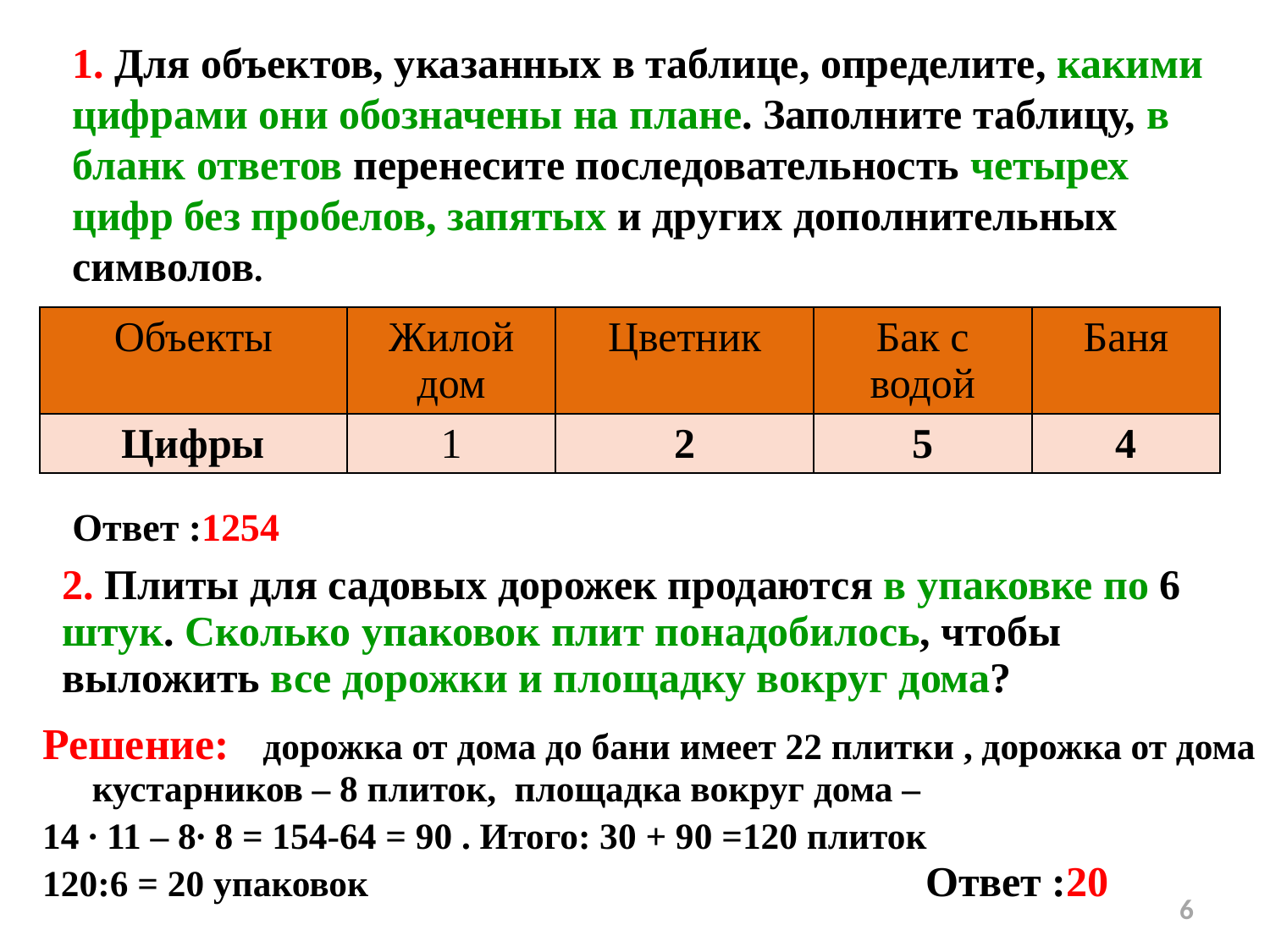

1. Для объектов, указанных в таблице, определите, какими цифрами они обозначены на плане. Заполните таблицу, в бланк ответов перенесите последовательность четырех цифр без пробелов, запятых и других дополнительных символов.
#
| Объекты | Жилой дом | Цветник | Бак с водой | Баня |
| --- | --- | --- | --- | --- |
| Цифры | 1 | 2 | 5 | 4 |
Ответ :1254
2. Плиты для садовых дорожек продаются в упаковке по 6 штук. Сколько упаковок плит понадобилось, чтобы выложить все дорожки и площадку вокруг дома?
Решение:   дорожка от дома до бани имеет 22 плитки , дорожка от дома кустарников – 8 плиток,  площадка вокруг дома –
14 ∙ 11 – 8∙ 8 = 154-64 = 90 . Итого: 30 + 90 =120 плиток
120:6 = 20 упаковок

Ответ :20
6